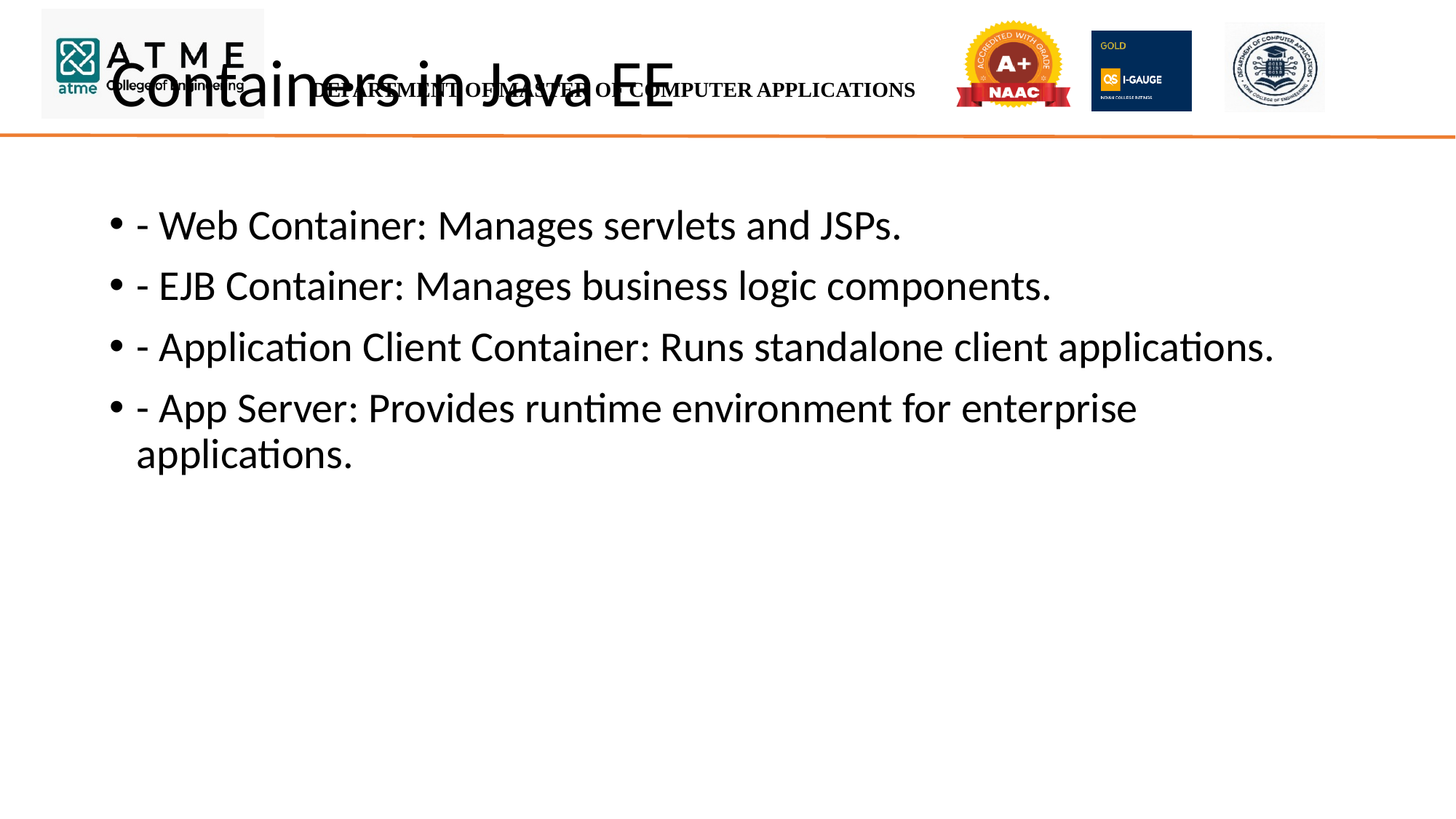

# Containers in Java EE
- Web Container: Manages servlets and JSPs.
- EJB Container: Manages business logic components.
- Application Client Container: Runs standalone client applications.
- App Server: Provides runtime environment for enterprise applications.